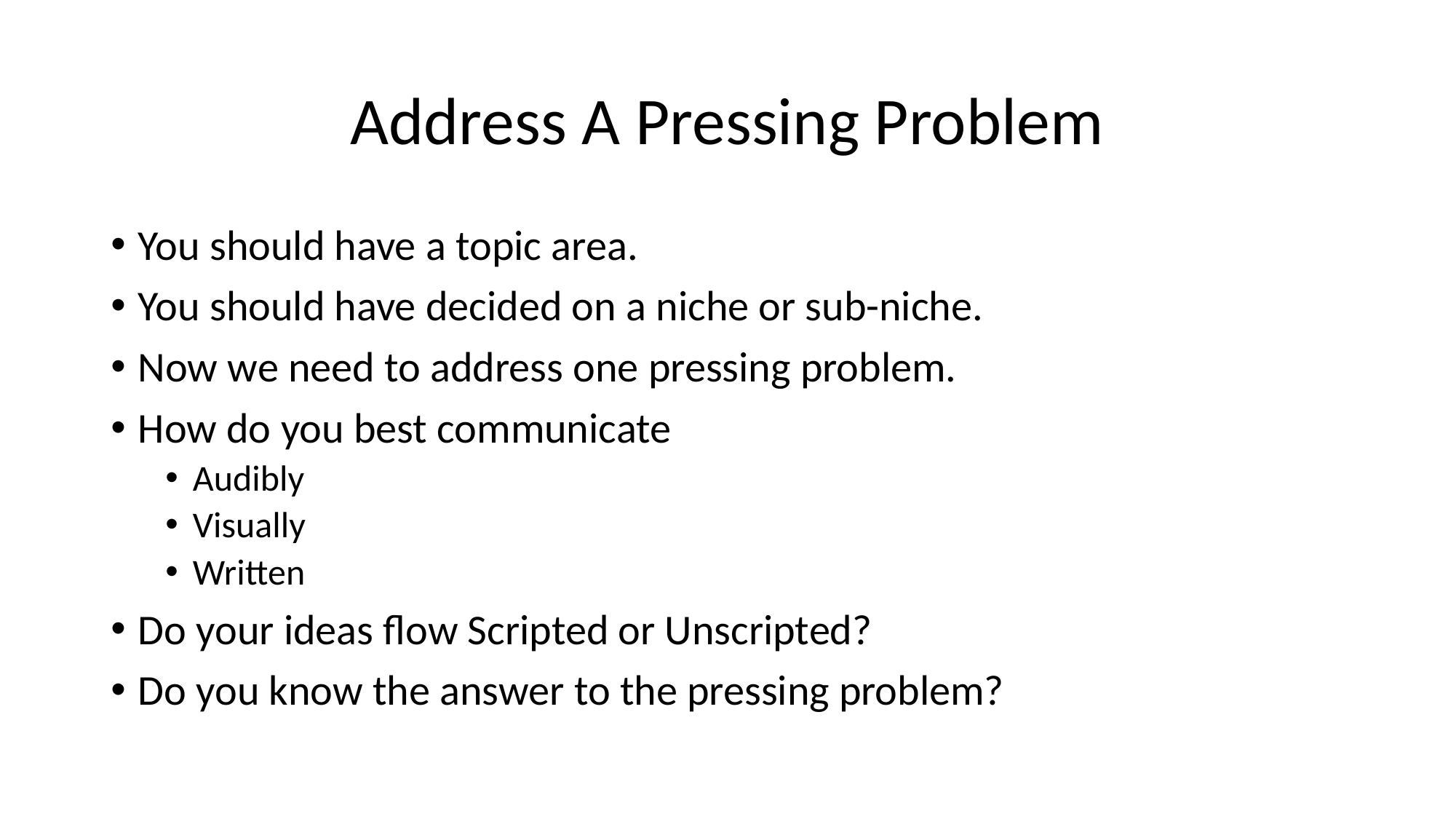

# Address A Pressing Problem
You should have a topic area.
You should have decided on a niche or sub-niche.
Now we need to address one pressing problem.
How do you best communicate
Audibly
Visually
Written
Do your ideas flow Scripted or Unscripted?
Do you know the answer to the pressing problem?